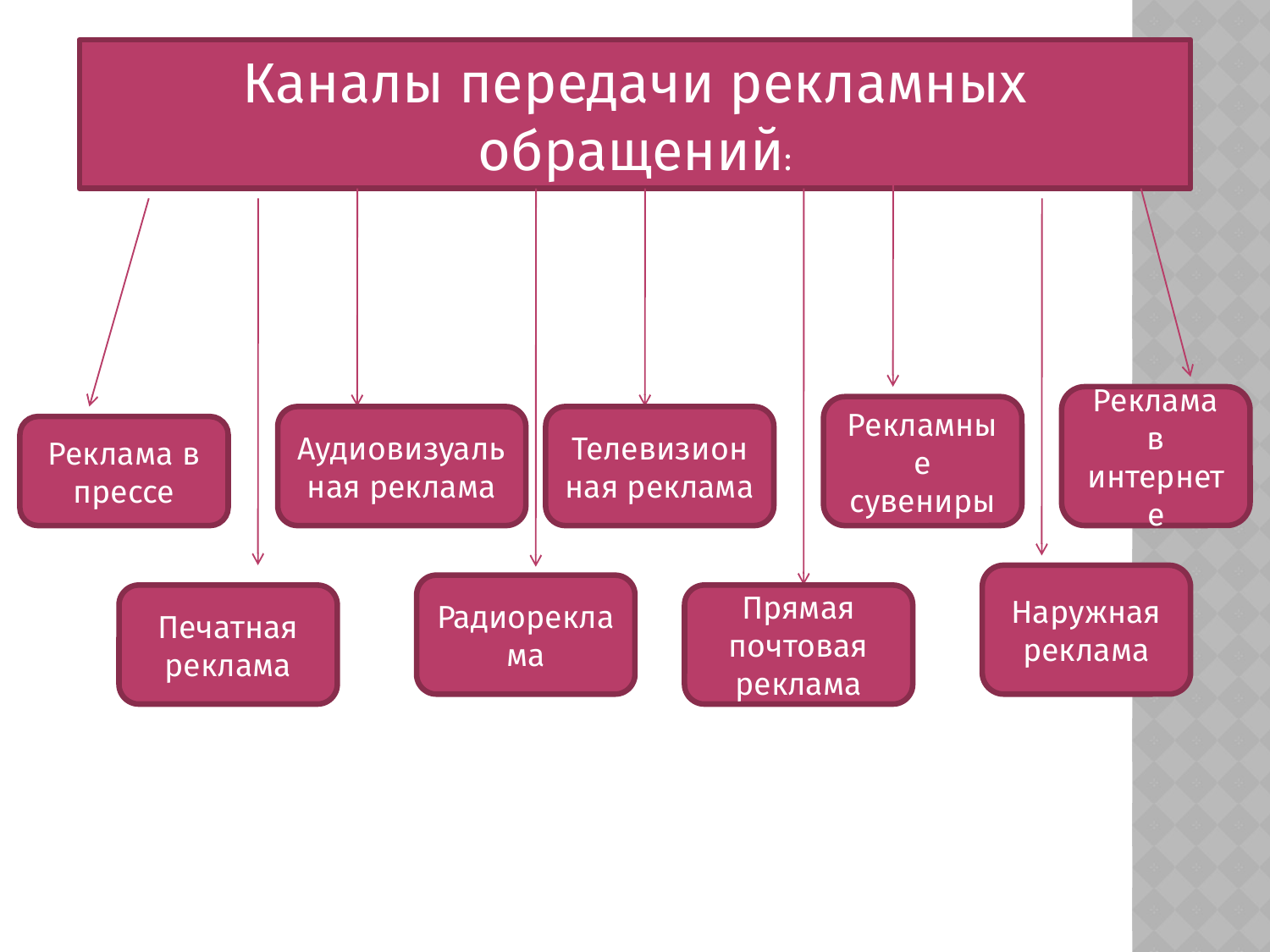

Каналы передачи рекламных обращений:
#
Реклама в интернете
Рекламные сувениры
Аудиовизуальная реклама
Телевизионная реклама
Реклама в прессе
Наружная реклама
Радиореклама
Печатная реклама
Прямая почтовая реклама